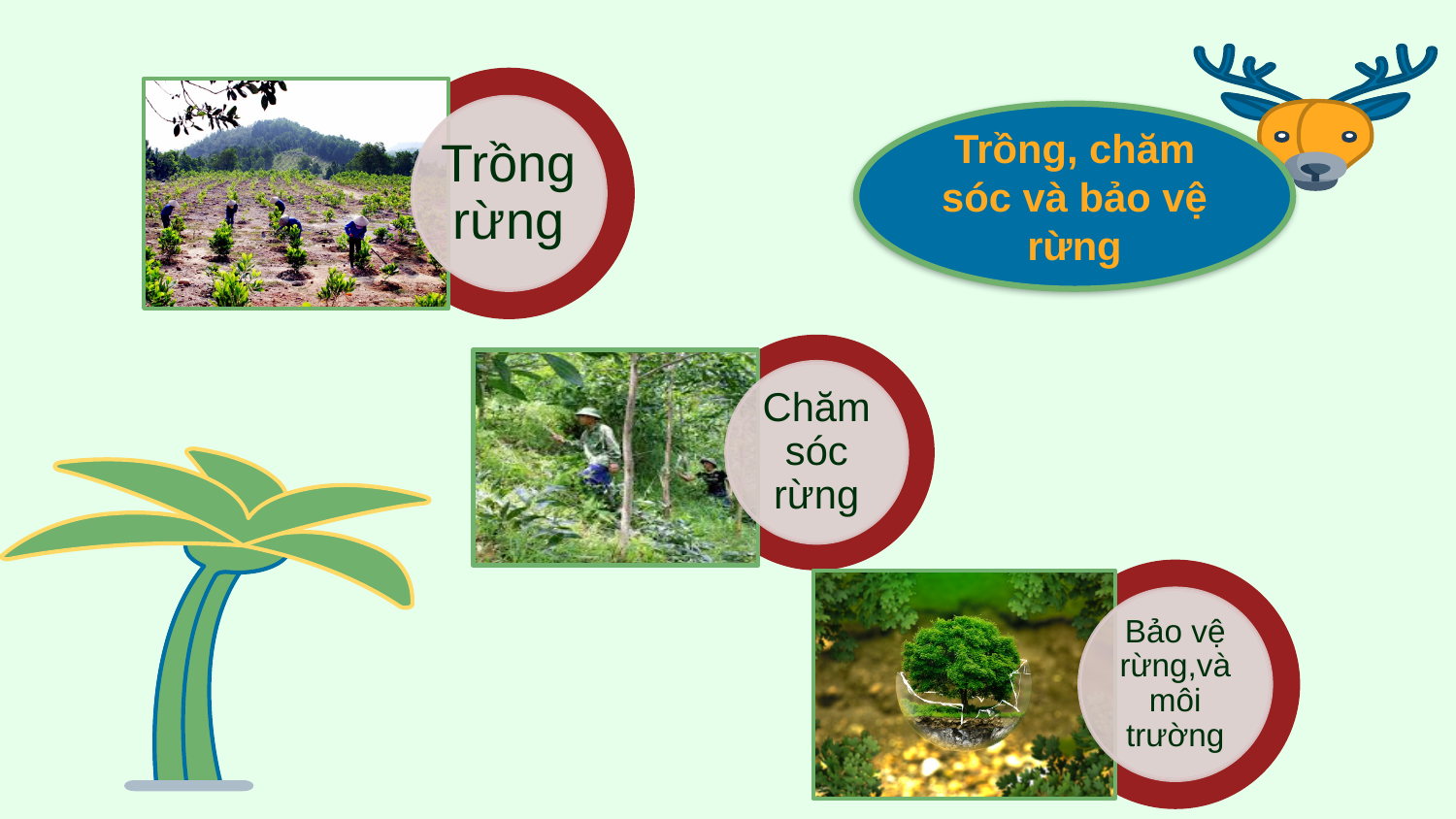

Trồng rừng
Trồng, chăm sóc và bảo vệ rừng
Chăm sóc rừng

Bảo vệ rừng,và môi trường